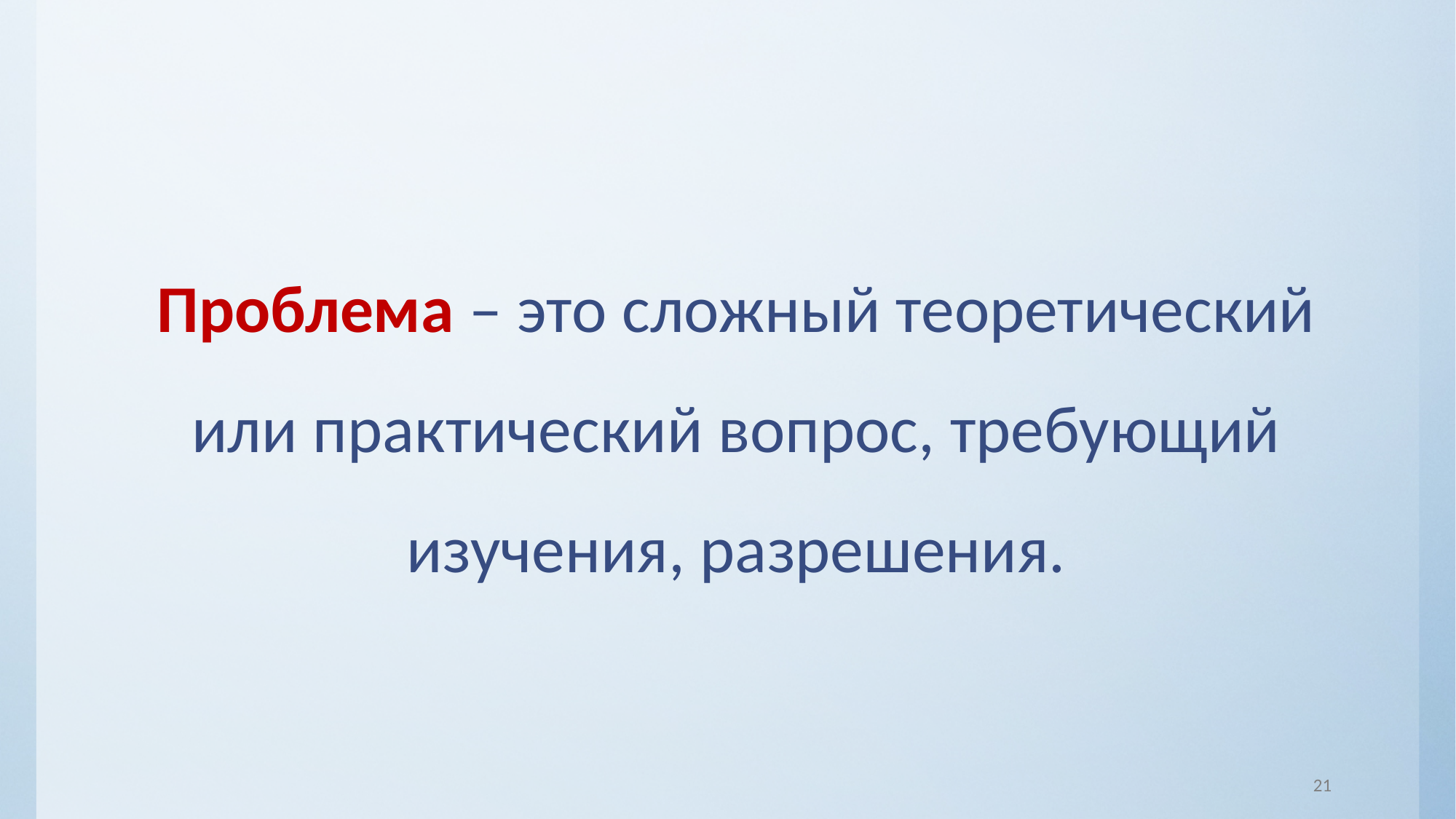

Проблема – это сложный теоретический или практический вопрос, требующий изучения, разрешения.
21